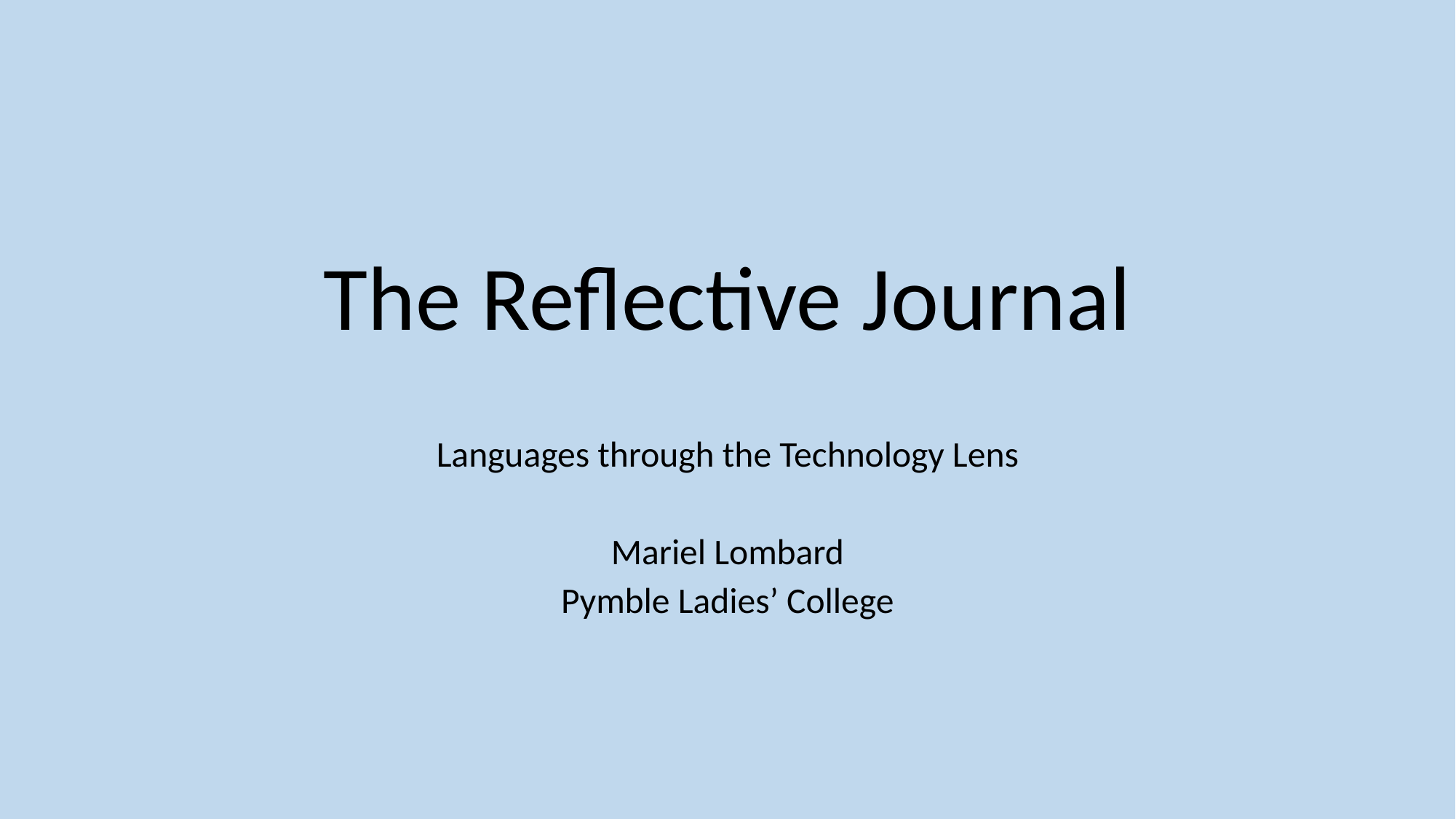

# The Reflective Journal
Languages through the Technology Lens

Mariel Lombard
Pymble Ladies’ College